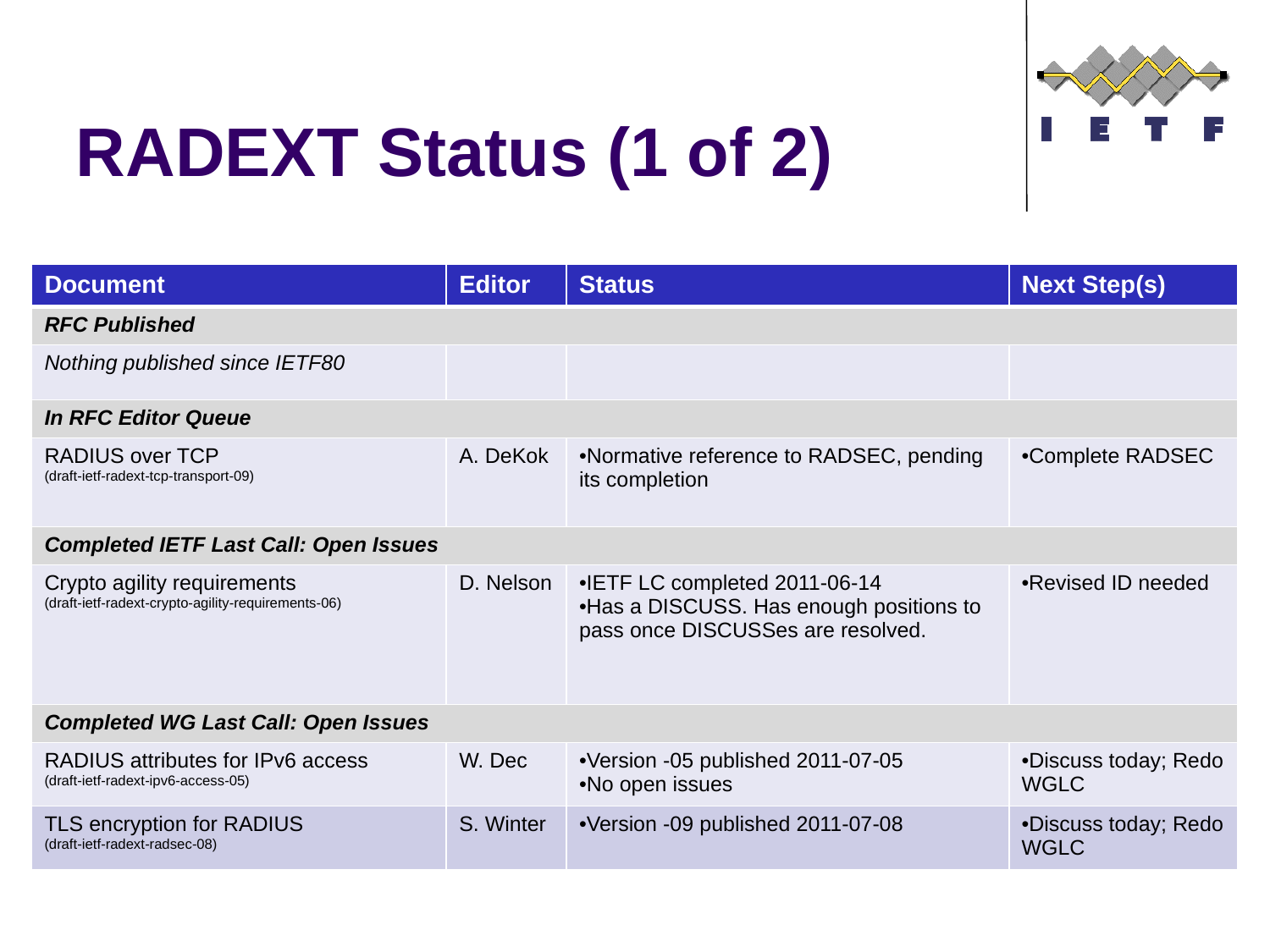

# RADEXT Status (1 of 2)
| Document | Editor | Status | Next Step(s) |
| --- | --- | --- | --- |
| RFC Published |  |  |  |
| Nothing published since IETF80 |  |  |  |
| In RFC Editor Queue |  |  |  |
| RADIUS over TCP (draft-ietf-radext-tcp-transport-09) | A. DeKok | Normative reference to RADSEC, pending its completion | Complete RADSEC |
| Completed IETF Last Call: Open Issues |  |  |  |
| Crypto agility requirements (draft-ietf-radext-crypto-agility-requirements-06) | D. Nelson | IETF LC completed 2011-06-14 Has a DISCUSS. Has enough positions to pass once DISCUSSes are resolved. | Revised ID needed |
| Completed WG Last Call: Open Issues |  |  |  |
| RADIUS attributes for IPv6 access (draft-ietf-radext-ipv6-access-05) | W. Dec | Version -05 published 2011-07-05 No open issues | Discuss today; Redo WGLC |
| TLS encryption for RADIUS (draft-ietf-radext-radsec-08) | S. Winter | Version -09 published 2011-07-08 | Discuss today; Redo WGLC |